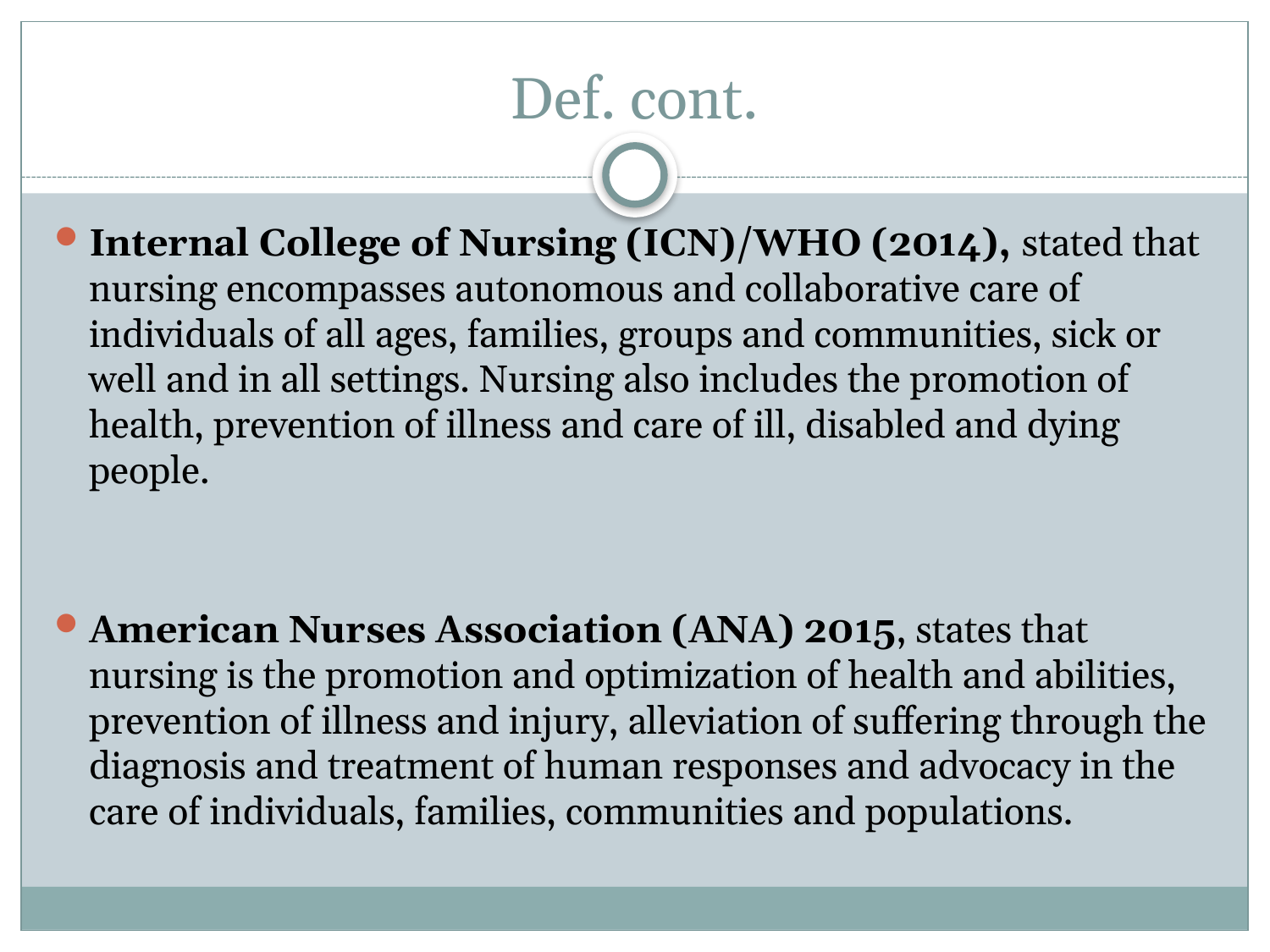

# Def. cont.
Internal College of Nursing (ICN)/WHO (2014), stated that nursing encompasses autonomous and collaborative care of individuals of all ages, families, groups and communities, sick or well and in all settings. Nursing also includes the promotion of health, prevention of illness and care of ill, disabled and dying people.

American Nurses Association (ANA) 2015, states that nursing is the promotion and optimization of health and abilities, prevention of illness and injury, alleviation of suffering through the diagnosis and treatment of human responses and advocacy in the care of individuals, families, communities and populations.